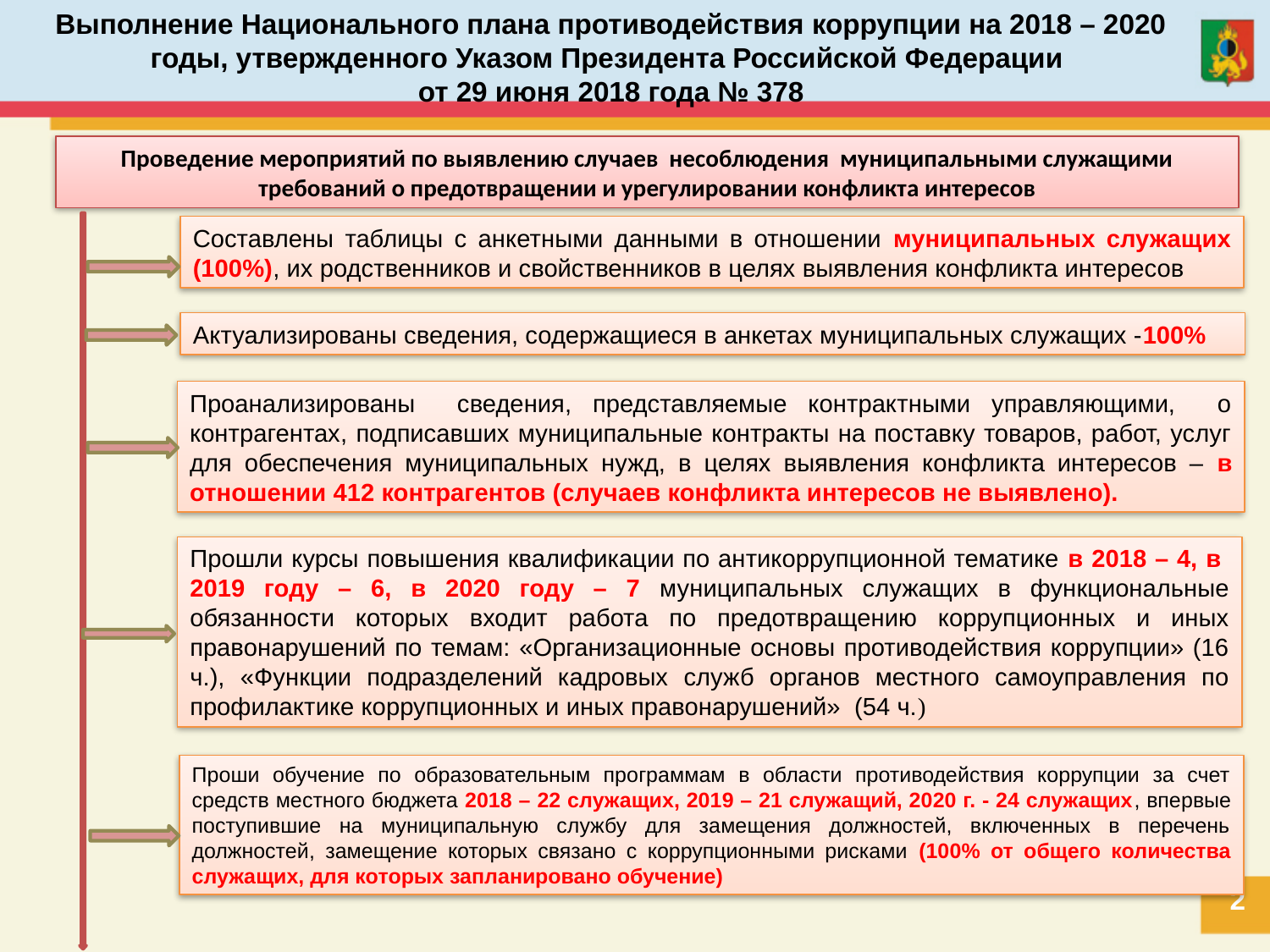

Выполнение Национального плана противодействия коррупции на 2018 – 2020 годы, утвержденного Указом Президента Российской Федерации
от 29 июня 2018 года № 378

Проведение мероприятий по выявлению случаев  несоблюдения  муниципальными служащими требований о предотвращении и урегулировании конфликта интересов

Составлены таблицы с анкетными данными в отношении муниципальных служащих (100%), их родственников и свойственников в целях выявления конфликта интересов

Актуализированы сведения, содержащиеся в анкетах муниципальных служащих -100%
Проанализированы  сведения, представляемые контрактными управляющими,  о контрагентах, подписавших муниципальные контракты на поставку товаров, работ, услуг для обеспечения муниципальных нужд, в целях выявления конфликта интересов – в отношении 412 контрагентов (случаев конфликта интересов не выявлено).

Прошли курсы повышения квалификации по антикоррупционной тематике в 2018 – 4, в  2019 году – 6, в 2020 году – 7 муниципальных служащих в функциональные обязанности которых входит работа по предотвращению коррупционных и иных правонарушений по темам: «Организационные основы противодействия коррупции» (16 ч.), «Функции подразделений кадровых служб органов местного самоуправления по профилактике коррупционных и иных правонарушений»  (54 ч.)

Проши обучение по образовательным программам в области противодействия коррупции за счет средств местного бюджета 2018 – 22 служащих, 2019 – 21 служащий, 2020 г. - 24 служащих, впервые поступившие на муниципальную службу для замещения должностей, включенных в перечень должностей, замещение которых связано с коррупционными рисками (100% от общего количества служащих, для которых запланировано обучение)

2